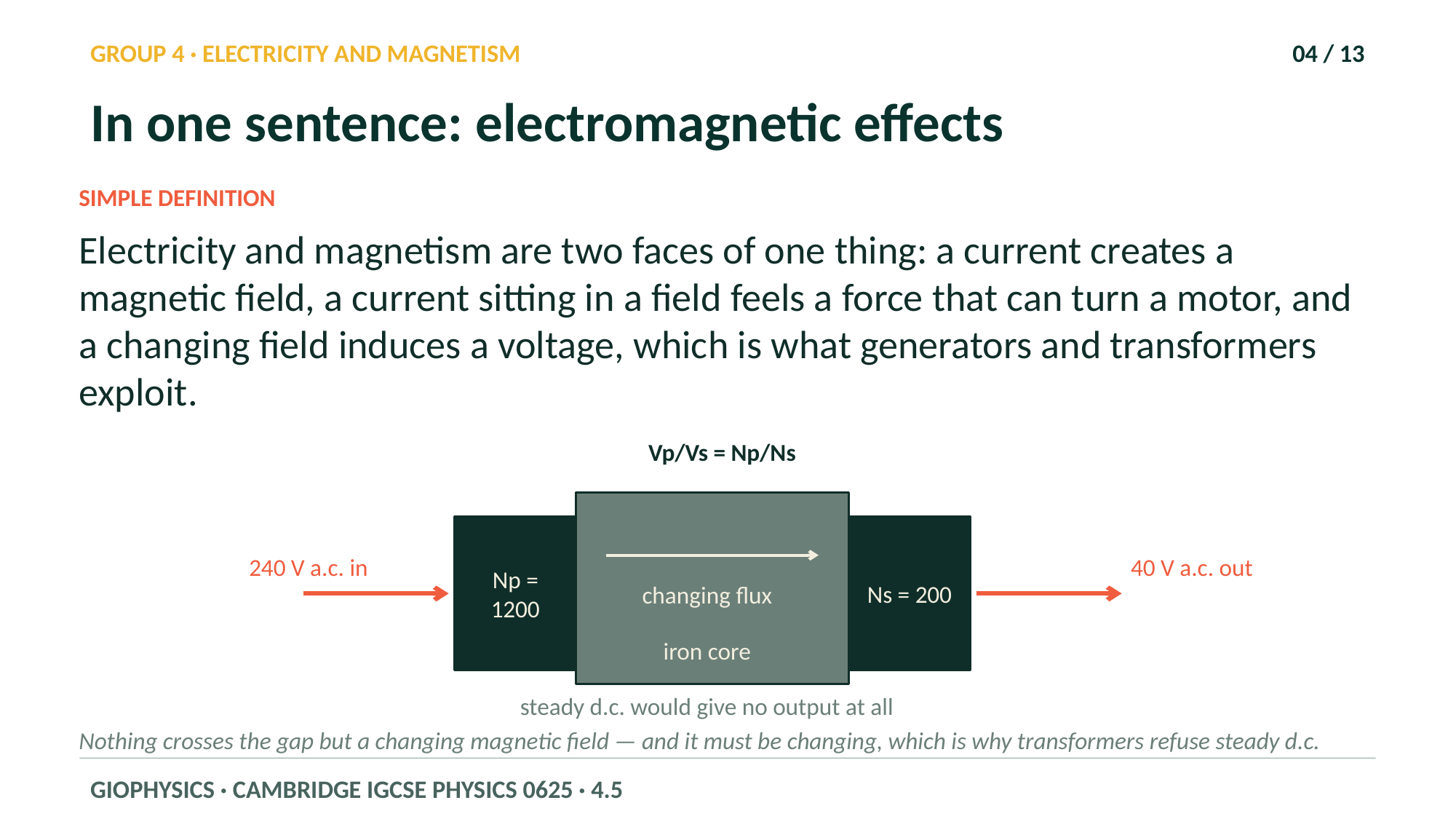

GROUP 4 · ELECTRICITY AND MAGNETISM
04 / 13
In one sentence: electromagnetic effects
SIMPLE DEFINITION
Electricity and magnetism are two faces of one thing: a current creates a magnetic field, a current sitting in a field feels a force that can turn a motor, and a changing field induces a voltage, which is what generators and transformers exploit.
Vp/Vs = Np/Ns

Np = 1200
Ns = 200
240 V a.c. in
40 V a.c. out
changing flux
iron core
steady d.c. would give no output at all
Nothing crosses the gap but a changing magnetic field — and it must be changing, which is why transformers refuse steady d.c.

GIOPHYSICS · CAMBRIDGE IGCSE PHYSICS 0625 · 4.5